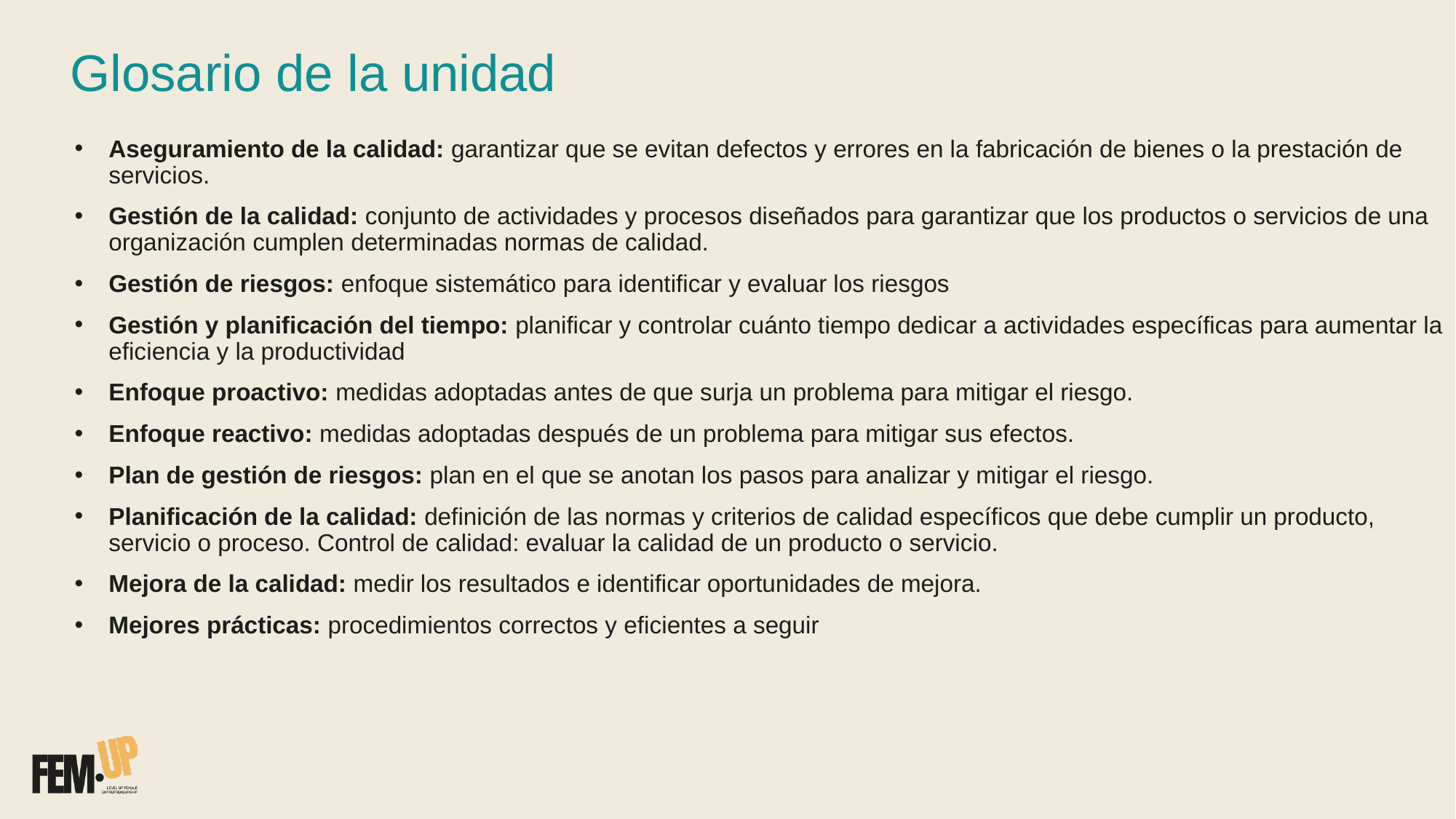

Glosario de la unidad
Aseguramiento de la calidad: garantizar que se evitan defectos y errores en la fabricación de bienes o la prestación de servicios.
Gestión de la calidad: conjunto de actividades y procesos diseñados para garantizar que los productos o servicios de una organización cumplen determinadas normas de calidad.
Gestión de riesgos: enfoque sistemático para identificar y evaluar los riesgos
Gestión y planificación del tiempo: planificar y controlar cuánto tiempo dedicar a actividades específicas para aumentar la eficiencia y la productividad
Enfoque proactivo: medidas adoptadas antes de que surja un problema para mitigar el riesgo.
Enfoque reactivo: medidas adoptadas después de un problema para mitigar sus efectos.
Plan de gestión de riesgos: plan en el que se anotan los pasos para analizar y mitigar el riesgo.
Planificación de la calidad: definición de las normas y criterios de calidad específicos que debe cumplir un producto, servicio o proceso. Control de calidad: evaluar la calidad de un producto o servicio.
Mejora de la calidad: medir los resultados e identificar oportunidades de mejora.
Mejores prácticas: procedimientos correctos y eficientes a seguir